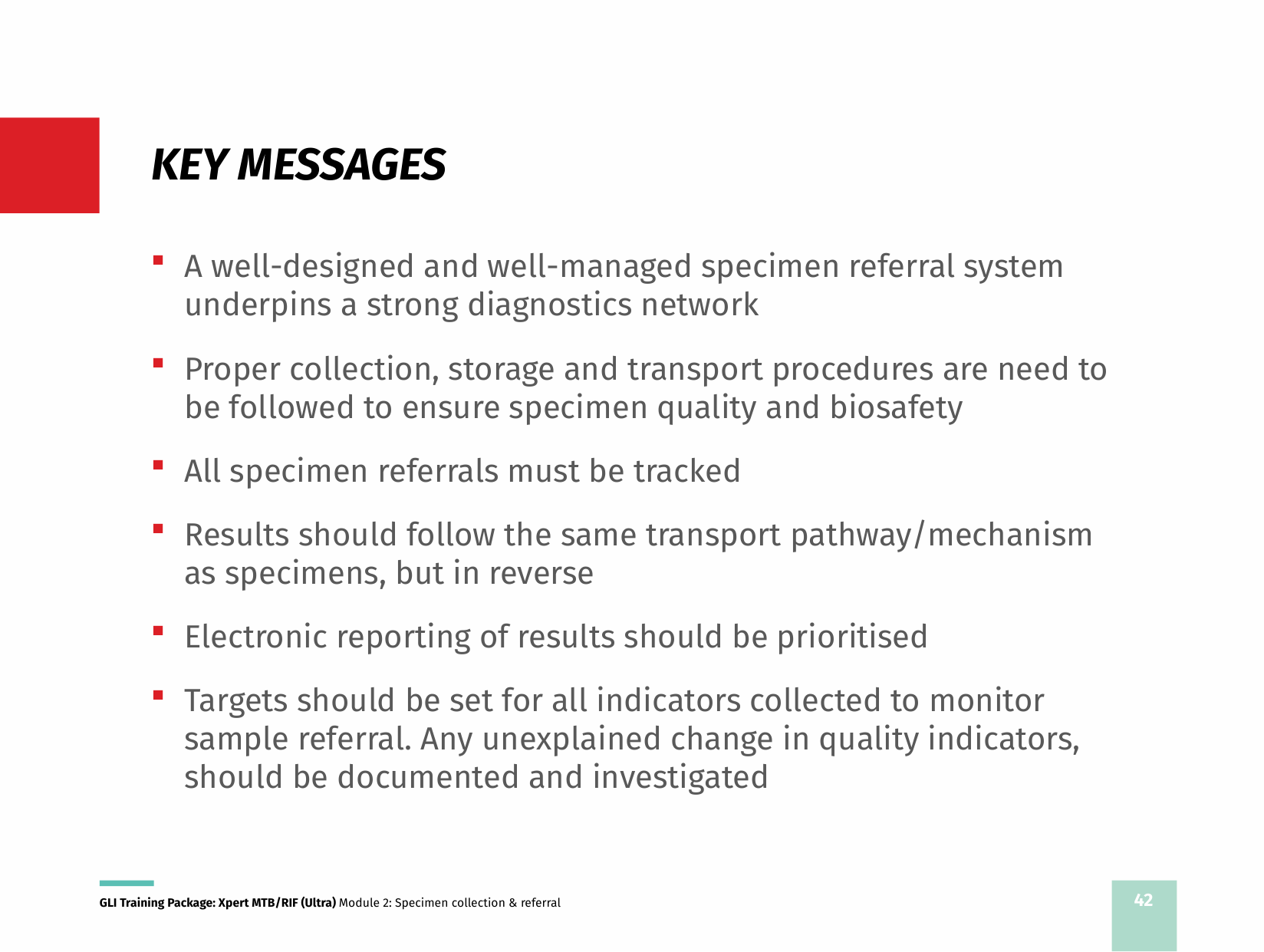

# KEY MESSAGES
A well-designed and well-managed specimen referral system underpins a strong diagnostics network
Proper collection, storage and transport procedures are need to be followed to ensure specimen quality and biosafety
All specimen referrals must be tracked
Results should follow the same transport pathway/mechanism as specimens, but in reverse
Electronic reporting of results should be prioritised
Targets should be set for all indicators collected to monitor sample referral. Any unexplained change in quality indicators, should be documented and investigated